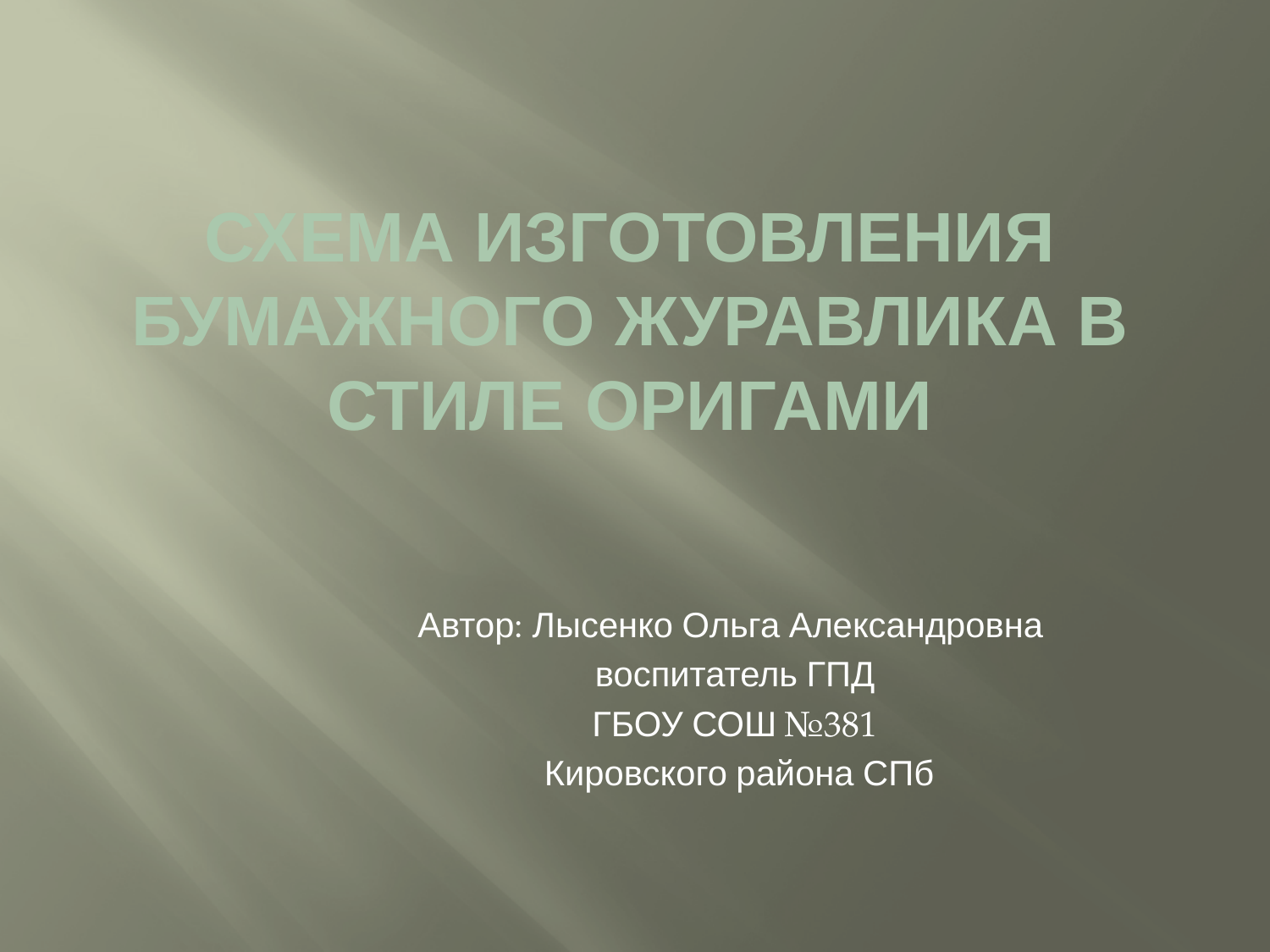

# Схема изготовления бумажного журавлика в стиле оригами
Автор: Лысенко Ольга Александровна
воспитатель ГПД
ГБОУ СОШ №381
Кировского района СПб